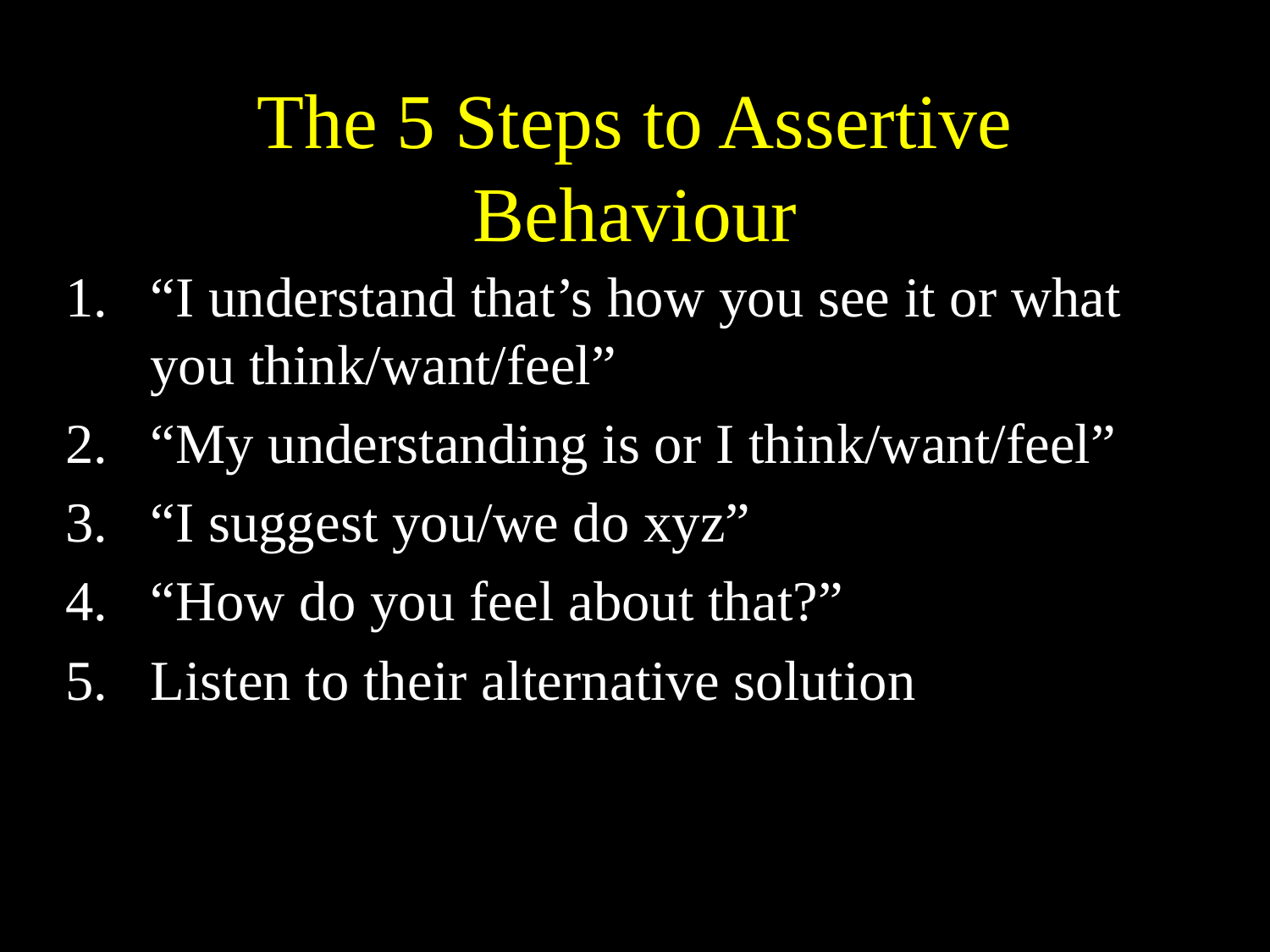

# The 5 Steps to Assertive Behaviour
“I understand that’s how you see it or what you think/want/feel”
“My understanding is or I think/want/feel”
“I suggest you/we do xyz”
“How do you feel about that?”
Listen to their alternative solution